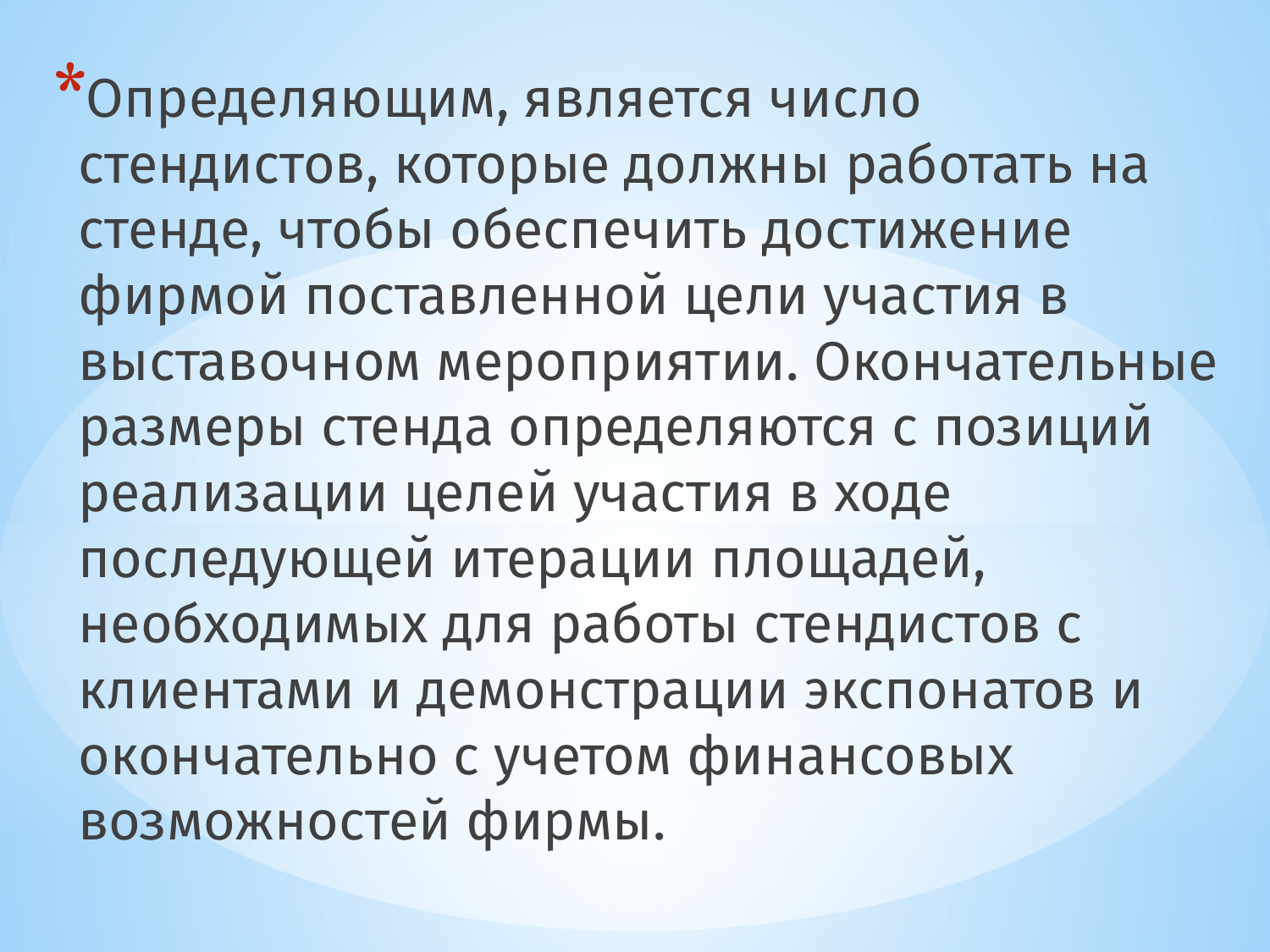

Определяющим, является число стендистов, которые должны работать на стенде, чтобы обеспечить достижение фирмой поставленной цели участия в выставочном мероприятии. Окончательные размеры стенда определяются с позиций реализации целей участия в ходе последующей итерации площадей, необходимых для работы стендистов с клиентами и демонстрации экспонатов и окончательно с учетом финансовых возможностей фирмы.

#